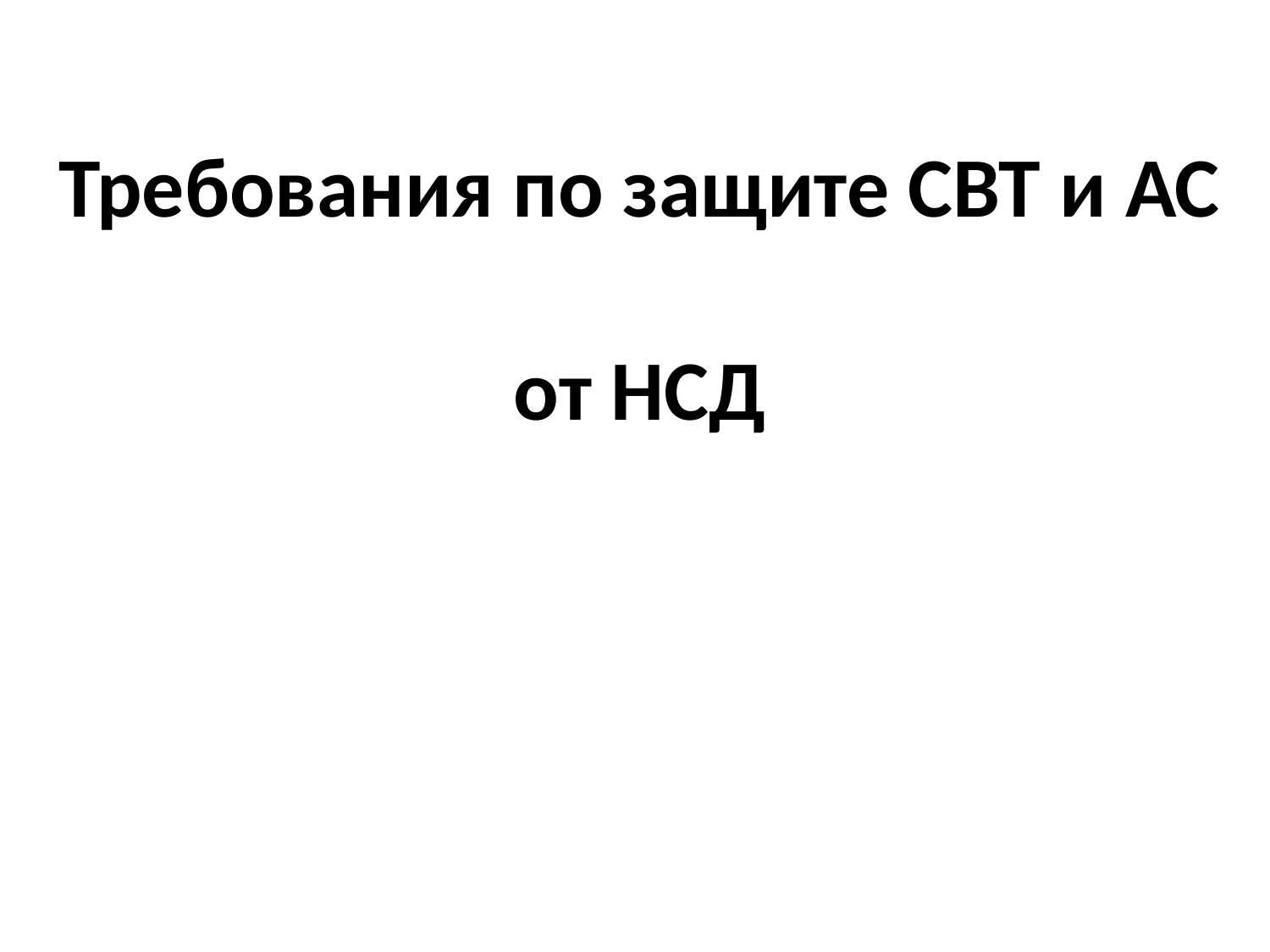

# Требования по защите СВТ и АС от НСД